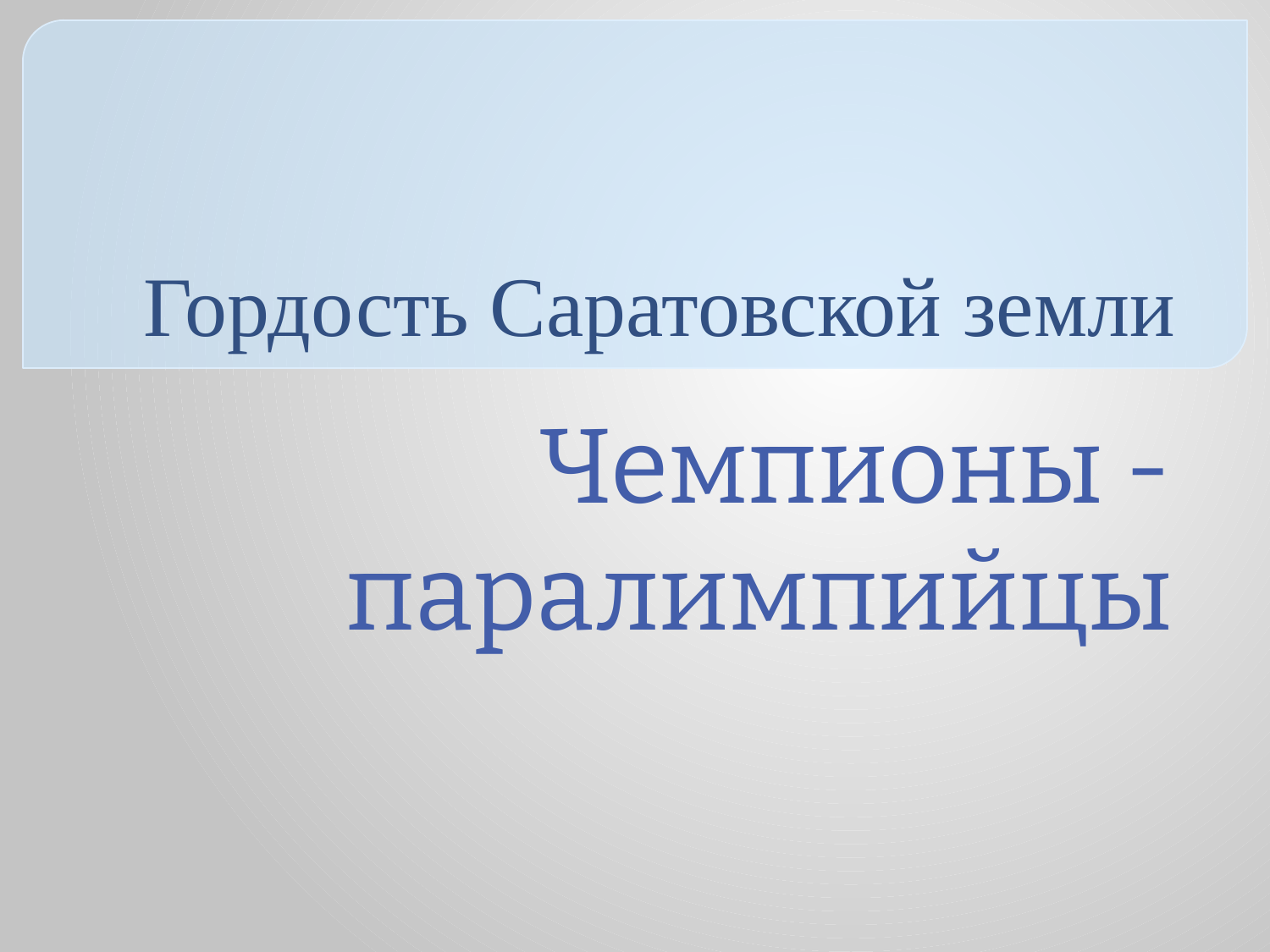

# Гордость Саратовской земли
Чемпионы - паралимпийцы